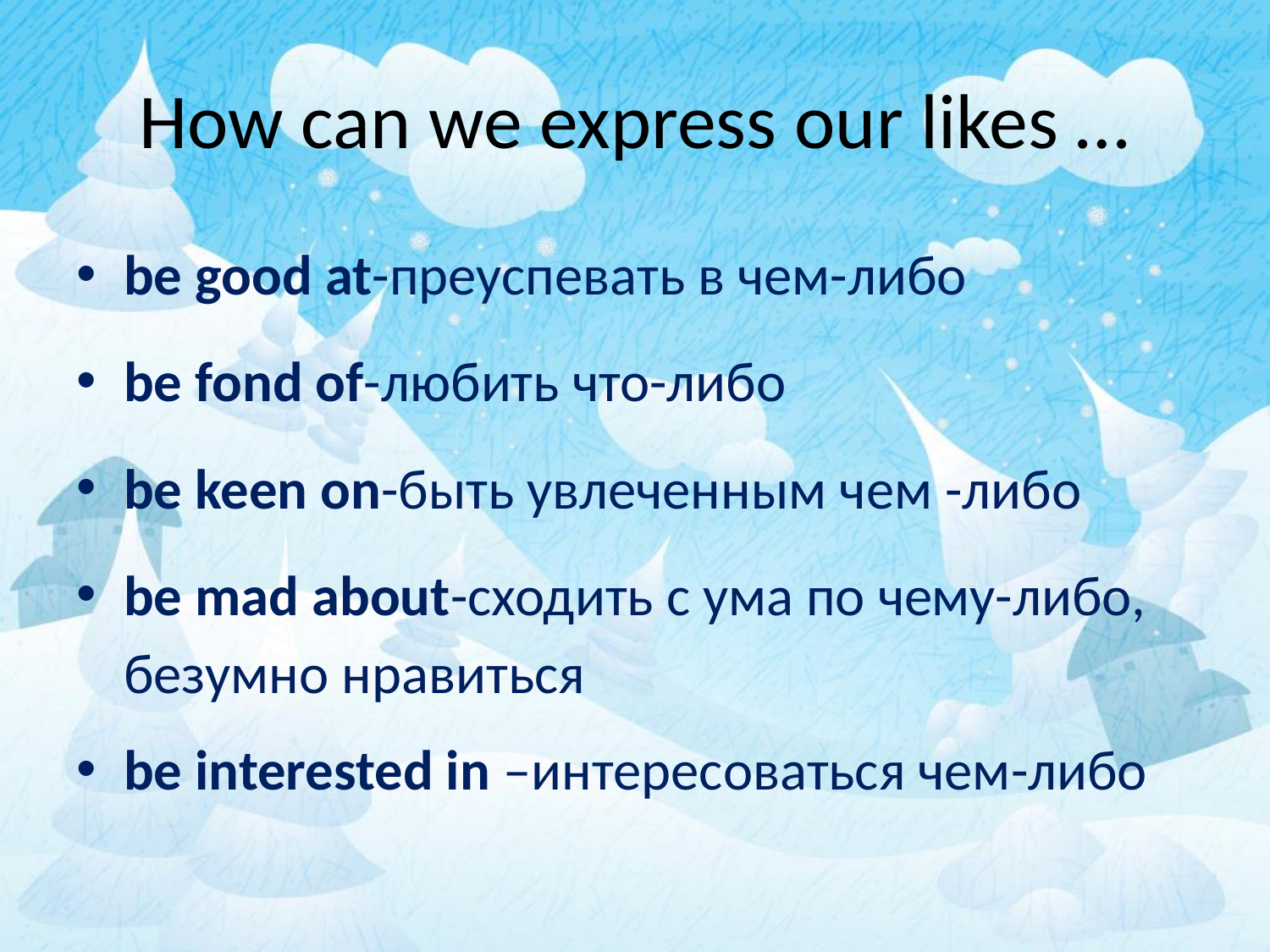

# How can we express our likes …
be good at-преуспевать в чем-либо
be fond of-любить что-либо
be keen on-быть увлеченным чем -либо
be mad about-сходить с ума по чему-либо, безумно нравиться
be interested in –интересоваться чем-либо